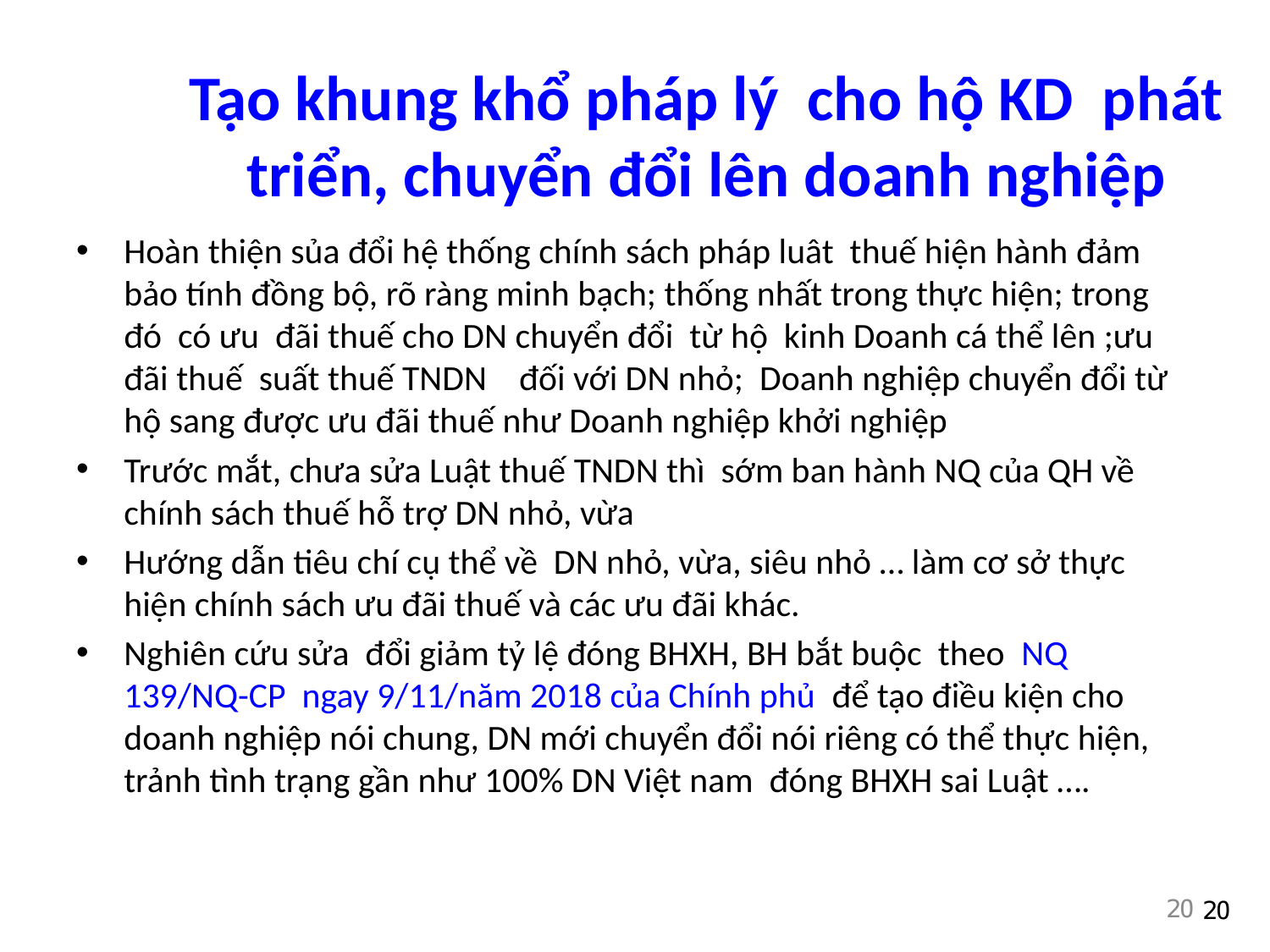

# Tạo khung khổ pháp lý  cho hộ KD  phát triển, chuyển đổi lên doanh nghiệp
Hoàn thiện sủa đổi hệ thống chính sách pháp luât  thuế hiện hành đảm bảo tính đồng bộ, rõ ràng minh bạch; thống nhất trong thực hiện; trong đó  có ưu  đãi thuế cho DN chuyển đổi  từ hộ  kinh Doanh cá thể lên ;ưu đãi thuế  suất thuế TNDN    đối với DN nhỏ;  Doanh nghiệp chuyển đổi từ hộ sang được ưu đãi thuế như Doanh nghiệp khởi nghiệp
Trước mắt, chưa sửa Luật thuế TNDN thì  sớm ban hành NQ của QH về chính sách thuế hỗ trợ DN nhỏ, vừa
Hướng dẫn tiêu chí cụ thể về  DN nhỏ, vừa, siêu nhỏ … làm cơ sở thực hiện chính sách ưu đãi thuế và các ưu đãi khác.
Nghiên cứu sửa  đổi giảm tỷ lệ đóng BHXH, BH bắt buộc  theo  NQ 139/NQ-CP  ngay 9/11/năm 2018 của Chính phủ  để tạo điều kiện cho doanh nghiệp nói chung, DN mới chuyển đổi nói riêng có thể thực hiện, trảnh tình trạng gần như 100% DN Việt nam  đóng BHXH sai Luật ….
20
20